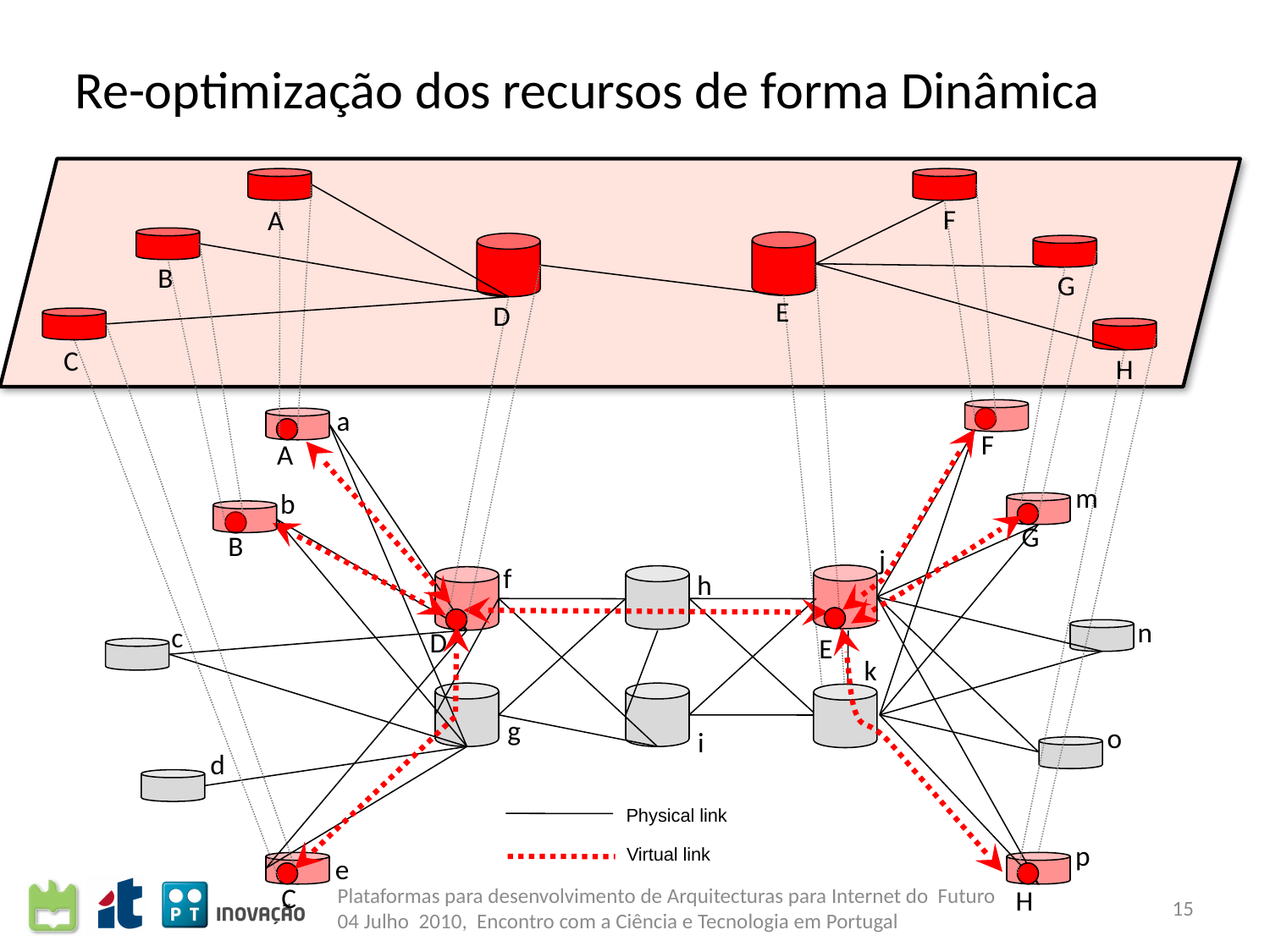

# Re-optimização dos recursos de forma Dinâmica

F
A

B
G
E
D

C
H
a

F

A

m
b

G

B

j
f
h

n

c
D

E

k

g
o
i

d

Physical link
p
Virtual link
e

C
H
Plataformas para desenvolvimento de Arquitecturas para Internet do  Futuro
04 Julho  2010,  Encontro com a Ciência e Tecnologia em Portugal
15